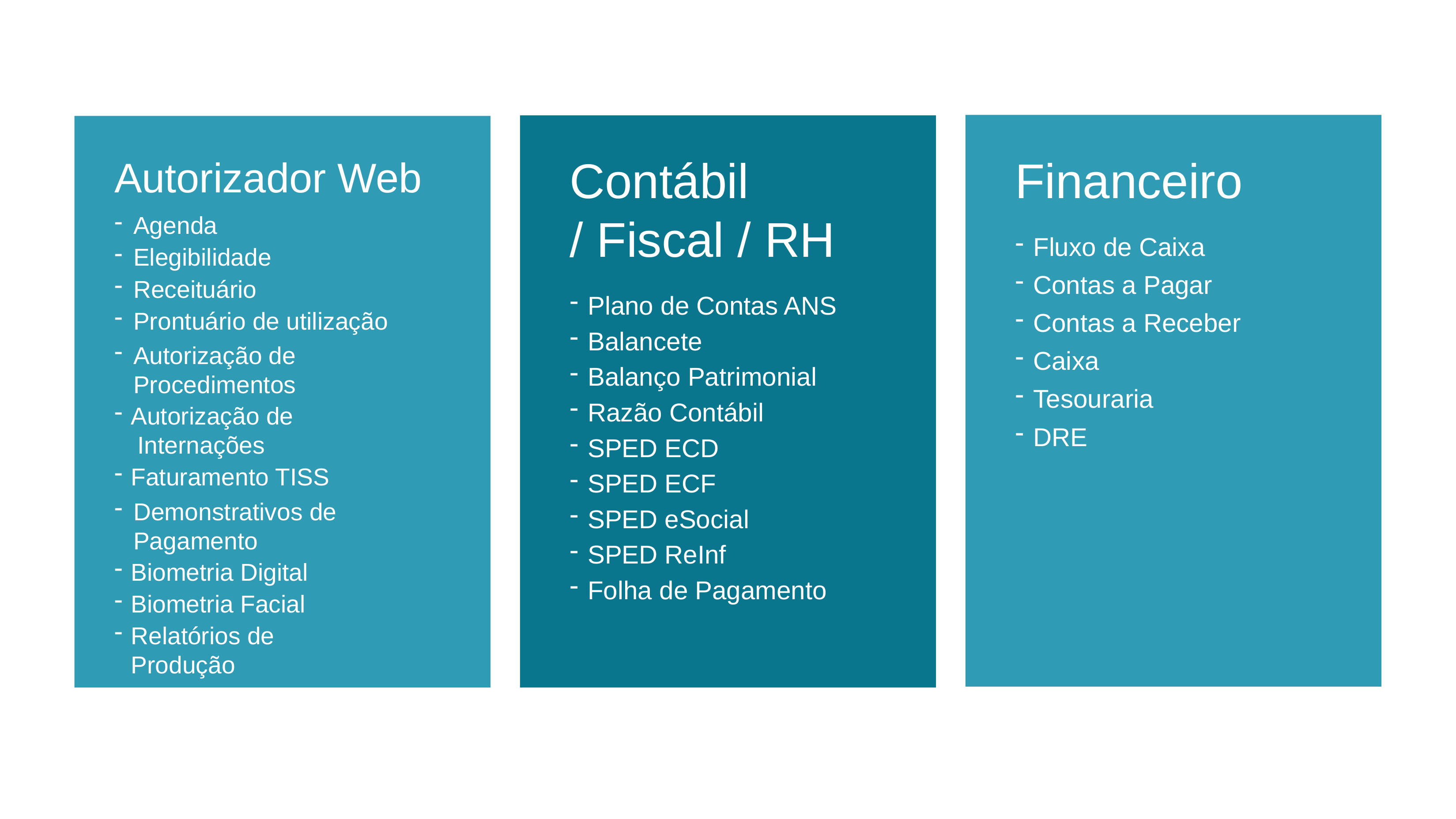

Autorizador Web
Agenda
Elegibilidade
Receituário
Prontuário de utilização
Autorização de  Procedimentos
Autorização de
 Internações
Faturamento TISS
Demonstrativos de  Pagamento
Biometria Digital
Biometria Facial
Relatórios de Produção

Contábil
/ Fiscal / RH
Plano de Contas ANS
Balancete
Balanço Patrimonial
Razão Contábil
SPED ECD
SPED ECF
SPED eSocial
SPED ReInf
Folha de Pagamento
Financeiro
Fluxo de Caixa
Contas a Pagar
Contas a Receber
Caixa
Tesouraria
DRE